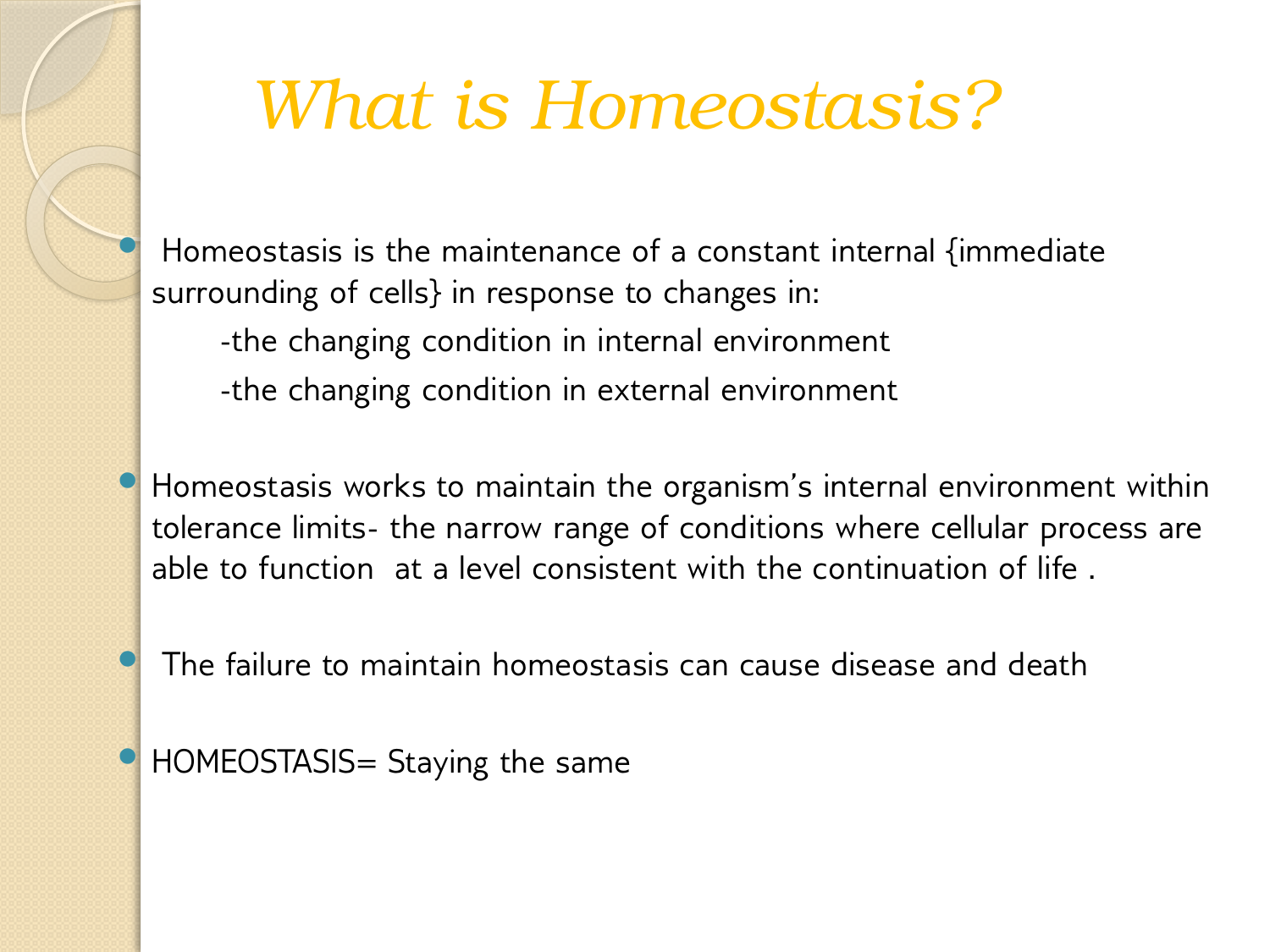

# What is Homeostasis?
 Homeostasis is the maintenance of a constant internal {immediate surrounding of cells} in response to changes in:
          -the changing condition in internal environment
          -the changing condition in external environment

Homeostasis works to maintain the organism’s internal environment within tolerance limits- the narrow range of conditions where cellular process are able to function  at a level consistent with the continuation of life .

 The failure to maintain homeostasis can cause disease and death

HOMEOSTASIS= Staying the same